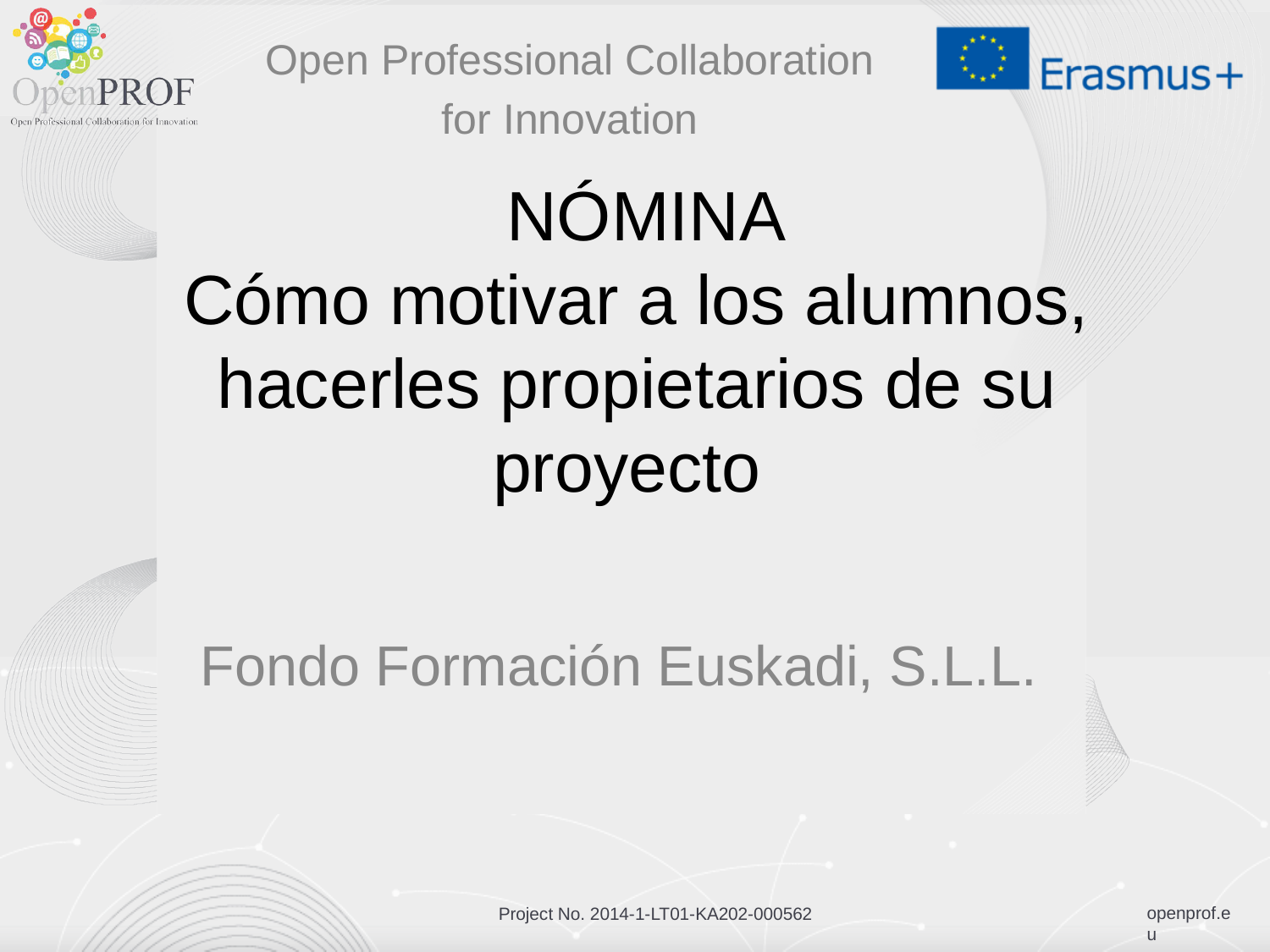

Open Professional Collaboration
for Innovation
# NÓMINA
Cómo motivar a los alumnos, hacerles propietarios de su proyecto
Fondo Formación Euskadi, S.L.L.